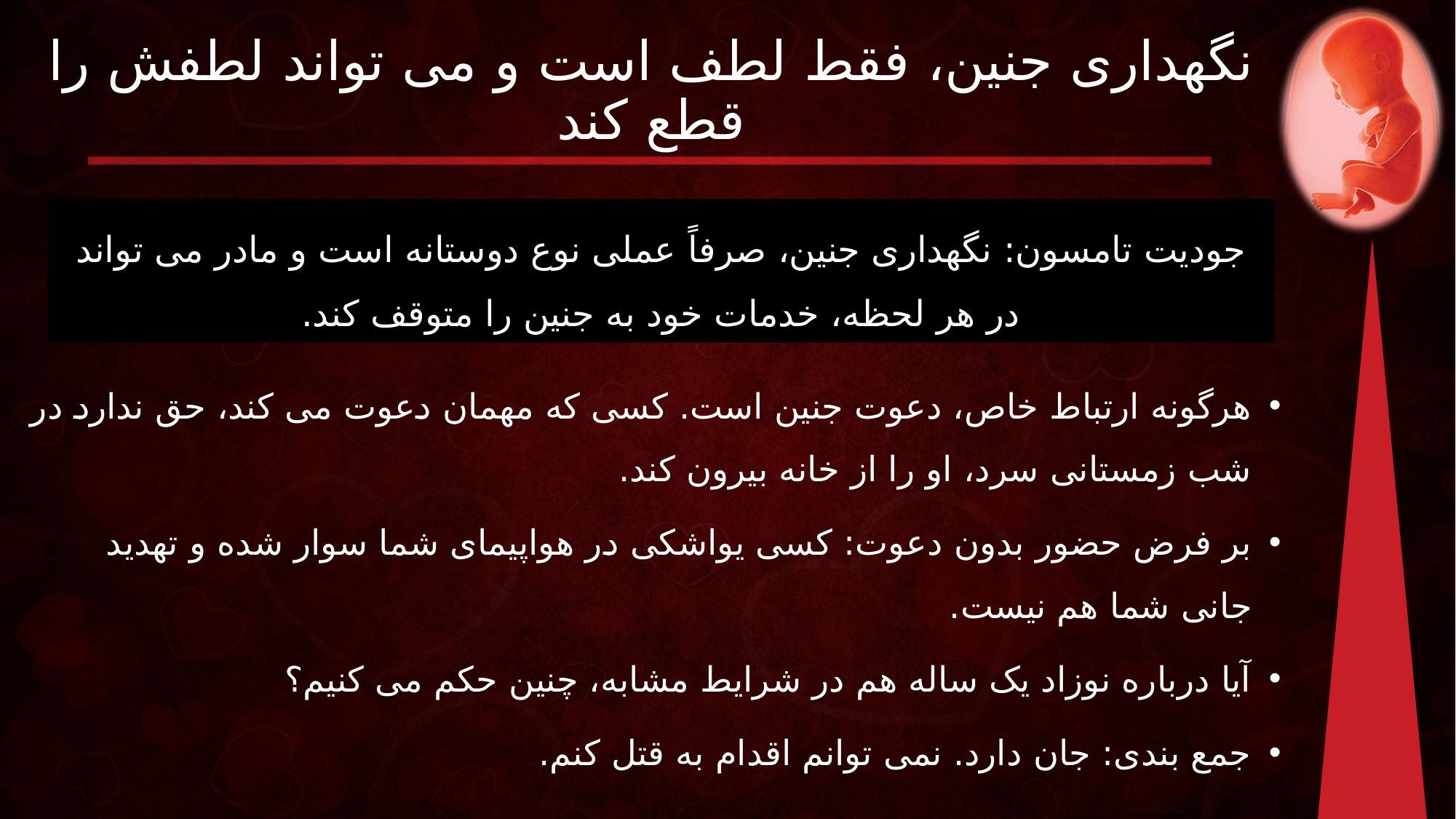

# نگهداری جنین، فقط لطف است و می تواند لطفش را قطع کند
جودیت تامسون: نگهداری جنین، صرفاً عملی نوع دوستانه است و مادر می تواند در هر لحظه، خدمات خود به جنین را متوقف کند.
هرگونه ارتباط خاص، دعوت جنین است. کسی که مهمان دعوت می کند، حق ندارد در شب زمستانی سرد، او را از خانه بیرون کند.
بر فرض حضور بدون دعوت: کسی یواشکی در هواپیمای شما سوار شده و تهدید جانی شما هم نیست.
آیا درباره نوزاد یک ساله هم در شرایط مشابه، چنین حکم می کنیم؟
جمع بندی: جان دارد. نمی توانم اقدام به قتل کنم.